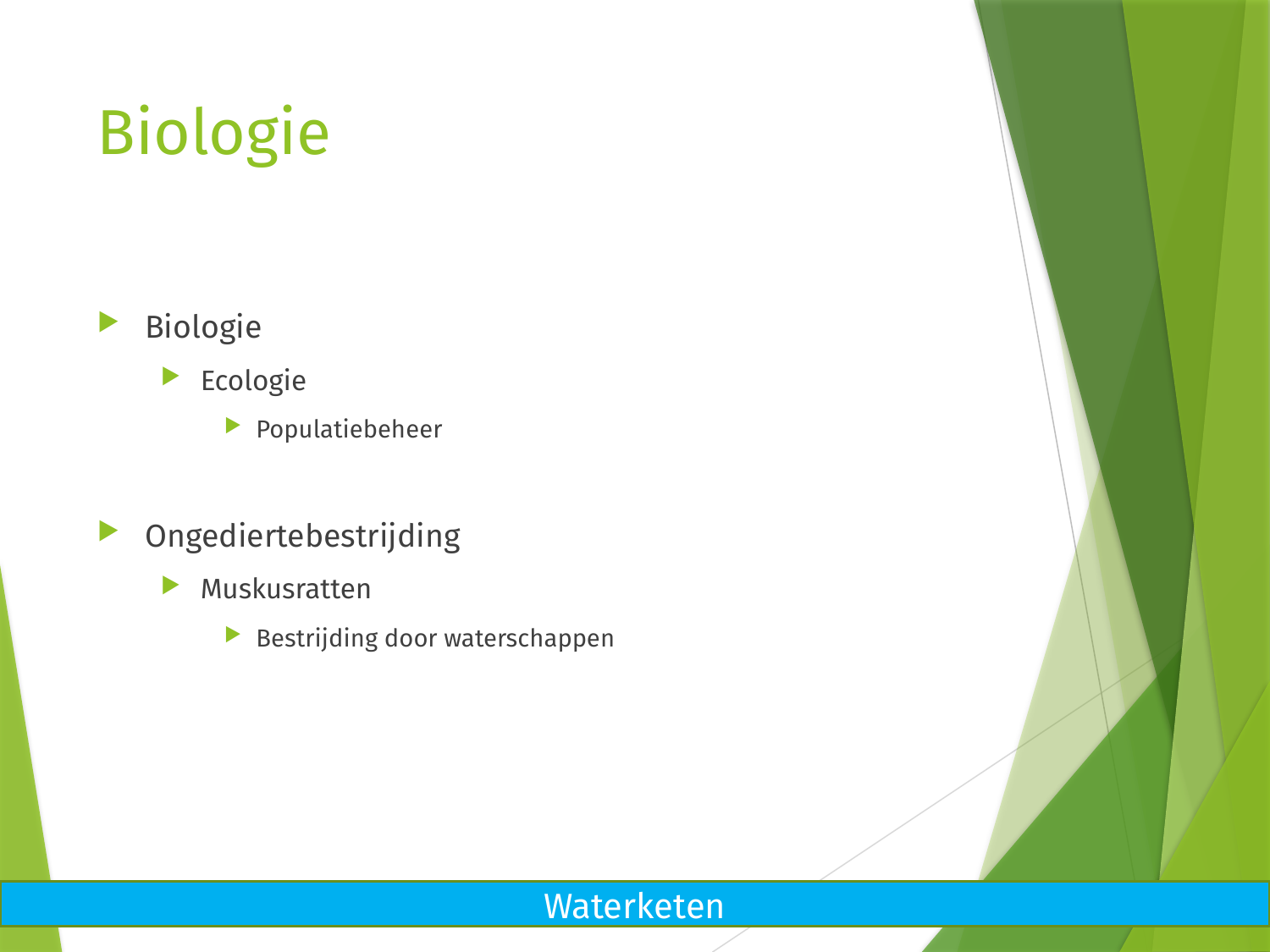

# Biologie
Biologie
Ecologie
Populatiebeheer

Ongediertebestrijding
Muskusratten
Bestrijding door waterschappen

Waterketen